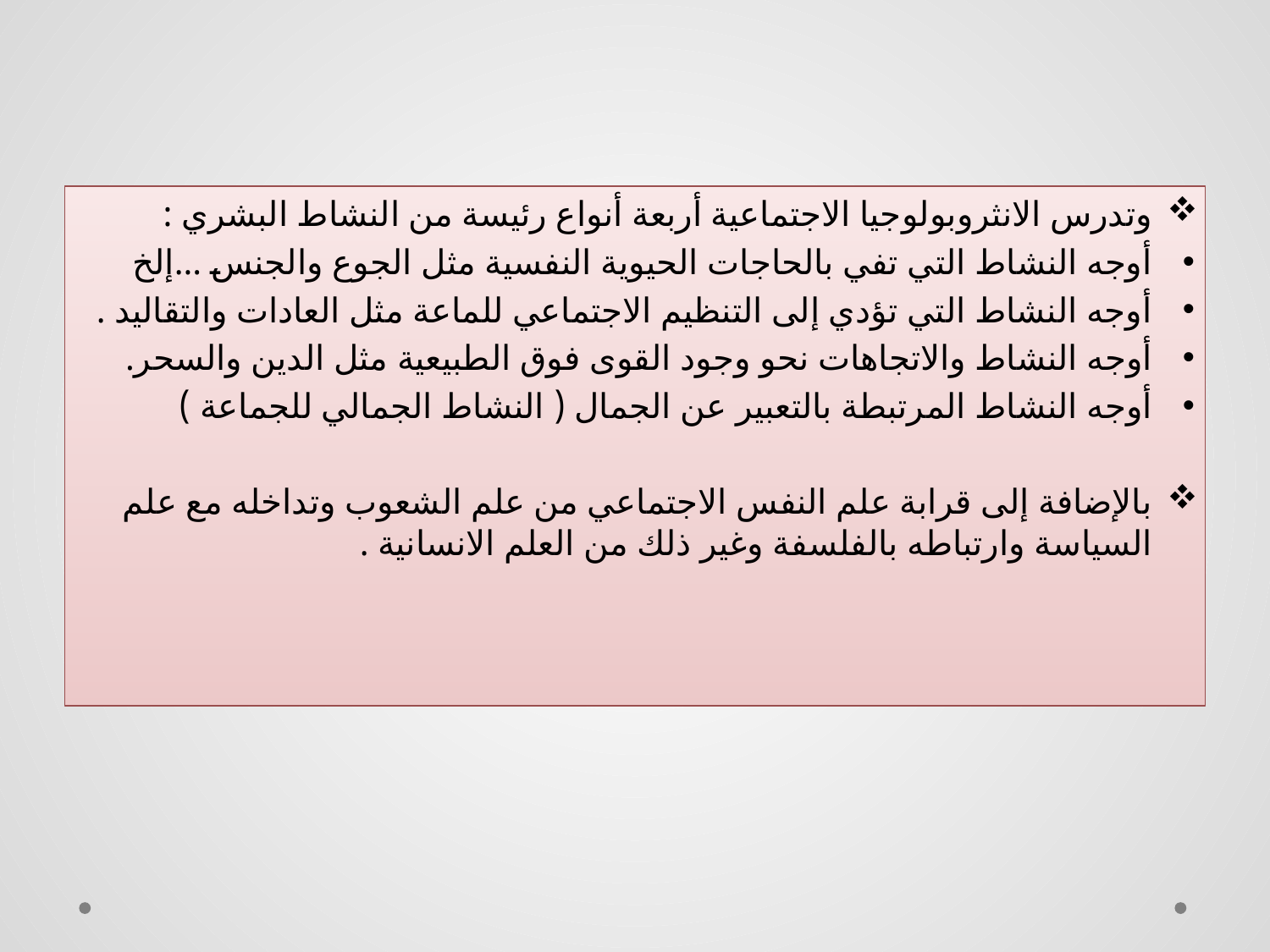

وتدرس الانثروبولوجيا الاجتماعية أربعة أنواع رئيسة من النشاط البشري :
أوجه النشاط التي تفي بالحاجات الحيوية النفسية مثل الجوع والجنس ...إلخ
أوجه النشاط التي تؤدي إلى التنظيم الاجتماعي للماعة مثل العادات والتقاليد .
أوجه النشاط والاتجاهات نحو وجود القوى فوق الطبيعية مثل الدين والسحر.
أوجه النشاط المرتبطة بالتعبير عن الجمال ( النشاط الجمالي للجماعة )

بالإضافة إلى قرابة علم النفس الاجتماعي من علم الشعوب وتداخله مع علم السياسة وارتباطه بالفلسفة وغير ذلك من العلم الانسانية .